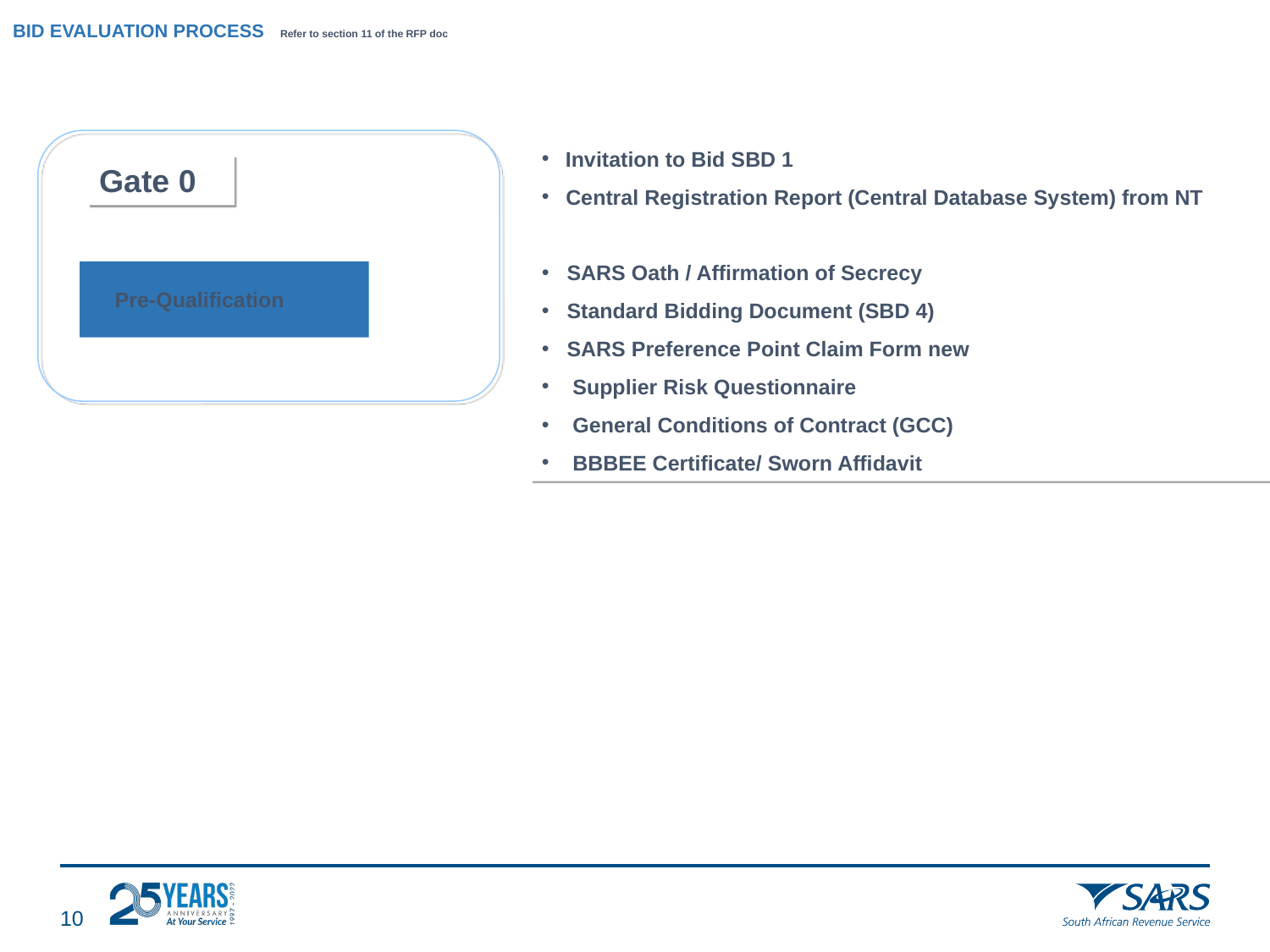

# BID EVALUATION PROCESS   Refer to section 11 of the RFP doc
Invitation to Bid SBD 1
Central Registration Report (Central Database System) from NT
   SARS Oath / Affirmation of Secrecy
   Standard Bidding Document (SBD 4)
   SARS Preference Point Claim Form new
    Supplier Risk Questionnaire
    General Conditions of Contract (GCC)
    BBBEE Certificate/ Sworn Affidavit

Gate 0
Pre-Qualification
10